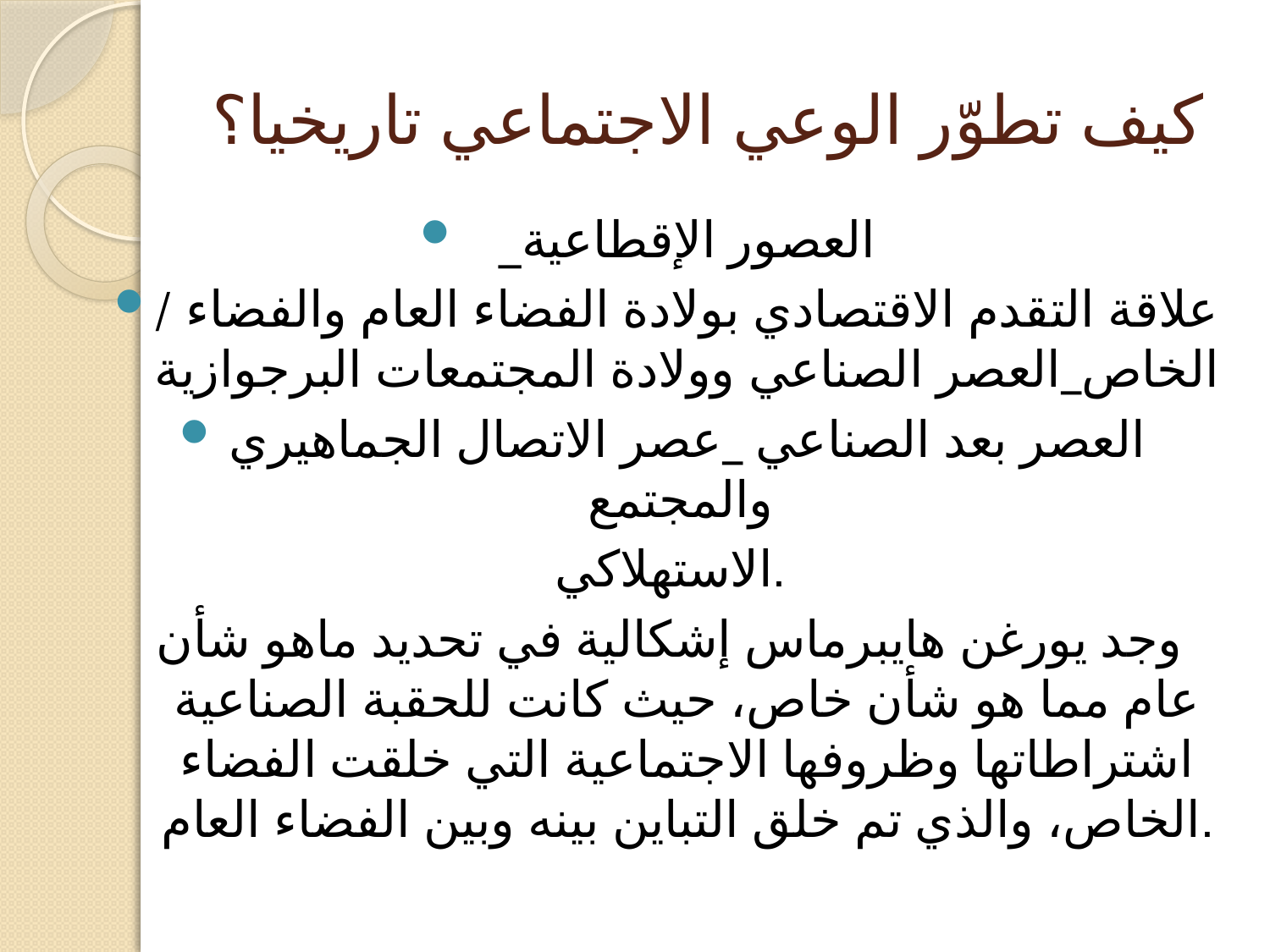

# كيف تطوّر الوعي الاجتماعي تاريخيا؟
_العصور الإقطاعية
/ علاقة التقدم الاقتصادي بولادة الفضاء العام والفضاء الخاص_العصر الصناعي وولادة المجتمعات البرجوازية
العصر بعد الصناعي _عصر الاتصال الجماهيري والمجتمع
الاستهلاكي.
وجد يورغن هايبرماس إشكالية في تحديد ماهو شأن عام مما هو شأن خاص، حيث كانت للحقبة الصناعية اشتراطاتها وظروفها الاجتماعية التي خلقت الفضاء الخاص، والذي تم خلق التباين بينه وبين الفضاء العام.